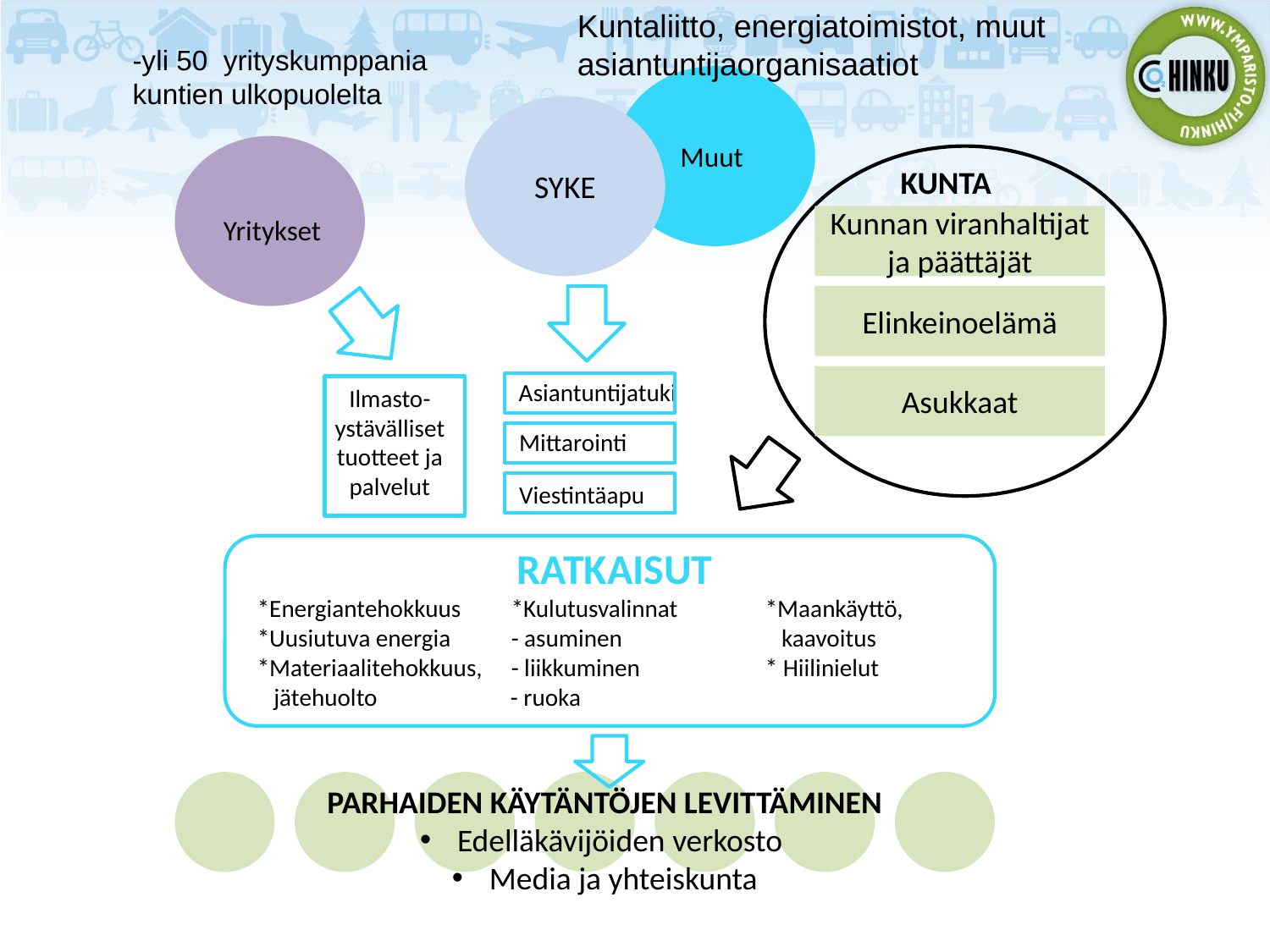

Kuntaliitto, energiatoimistot, muut asiantuntijaorganisaatiot
-yli 50  yrityskumppania
kuntien ulkopuolelta
Muut

KUNTA
Yritykset
Kunnan viranhaltijat ja päättäjät

Elinkeinoelämä

Asukkaat
Asiantuntijatuki

Ilmasto-
ystävälliset tuotteet ja palvelut

Mittarointi

Viestintäapu

RATKAISUT
*Energiantehokkuus	*Kulutusvalinnat	*Maankäyttö,
*Uusiutuva energia	- asuminen		   kaavoitus
*Materiaalitehokkuus, 	- liikkuminen	* Hiilinielut
   jätehuolto	                       - ruoka

PARHAIDEN KÄYTÄNTÖJEN LEVITTÄMINEN
 Edelläkävijöiden verkosto
 Media ja yhteiskunta
Measures to reduce greenhouse gas emissions
SYKE